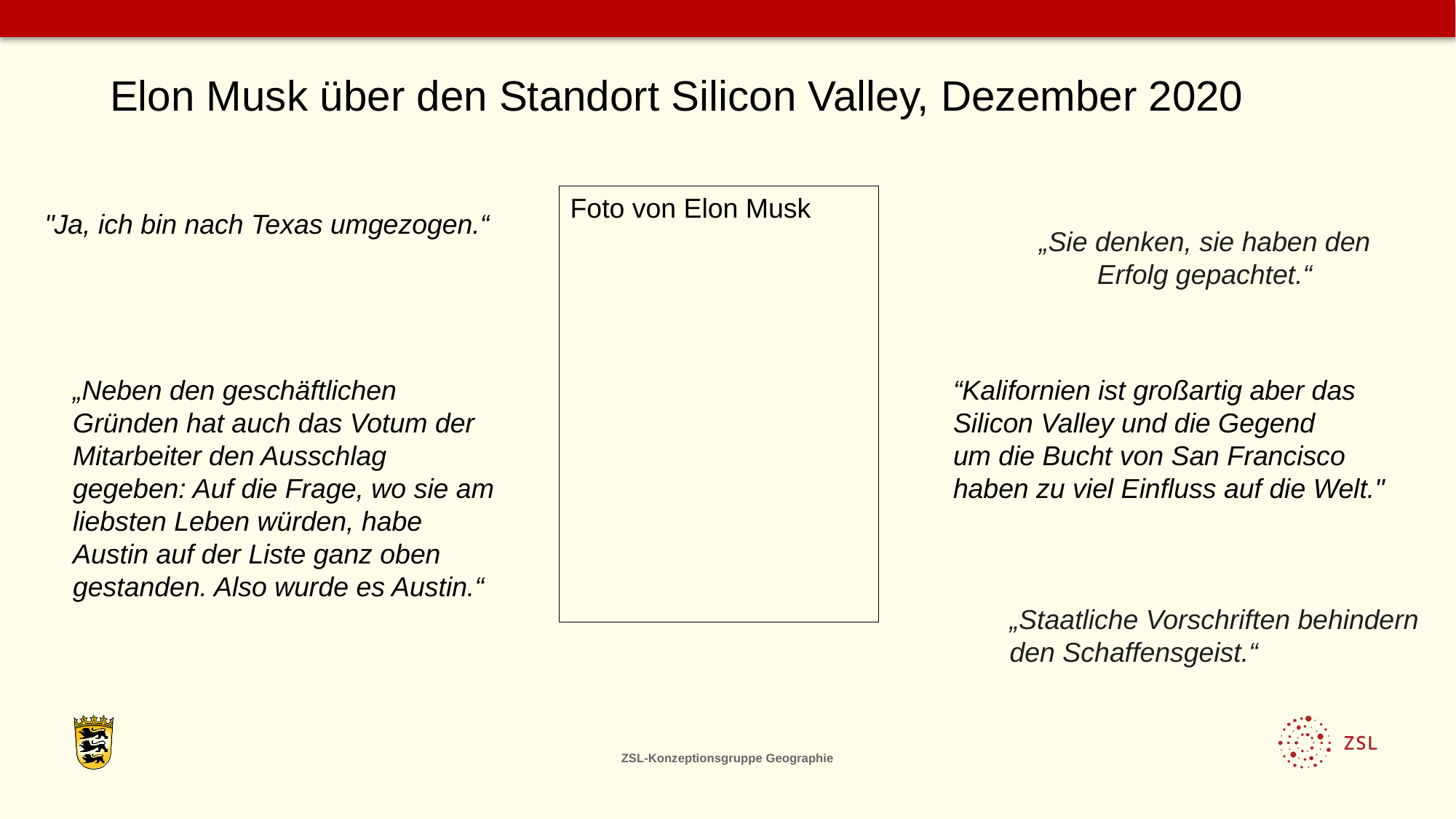

Elon Musk über den Standort Silicon Valley, Dezember 2020
Foto von Elon Musk

"Ja, ich bin nach Texas umgezogen.“
„Sie denken, sie haben den Erfolg gepachtet.“
„Neben den geschäftlichen Gründen hat auch das Votum der Mitarbeiter den Ausschlag gegeben: Auf die Frage, wo sie am liebsten Leben würden, habe Austin auf der Liste ganz oben gestanden. Also wurde es Austin.“
“Kalifornien ist großartig aber das Silicon Valley und die Gegend
um die Bucht von San Francisco haben zu viel Einfluss auf die Welt."
„Staatliche Vorschriften behindern den Schaffensgeist.“

ZSL-Konzeptionsgruppe Geographie